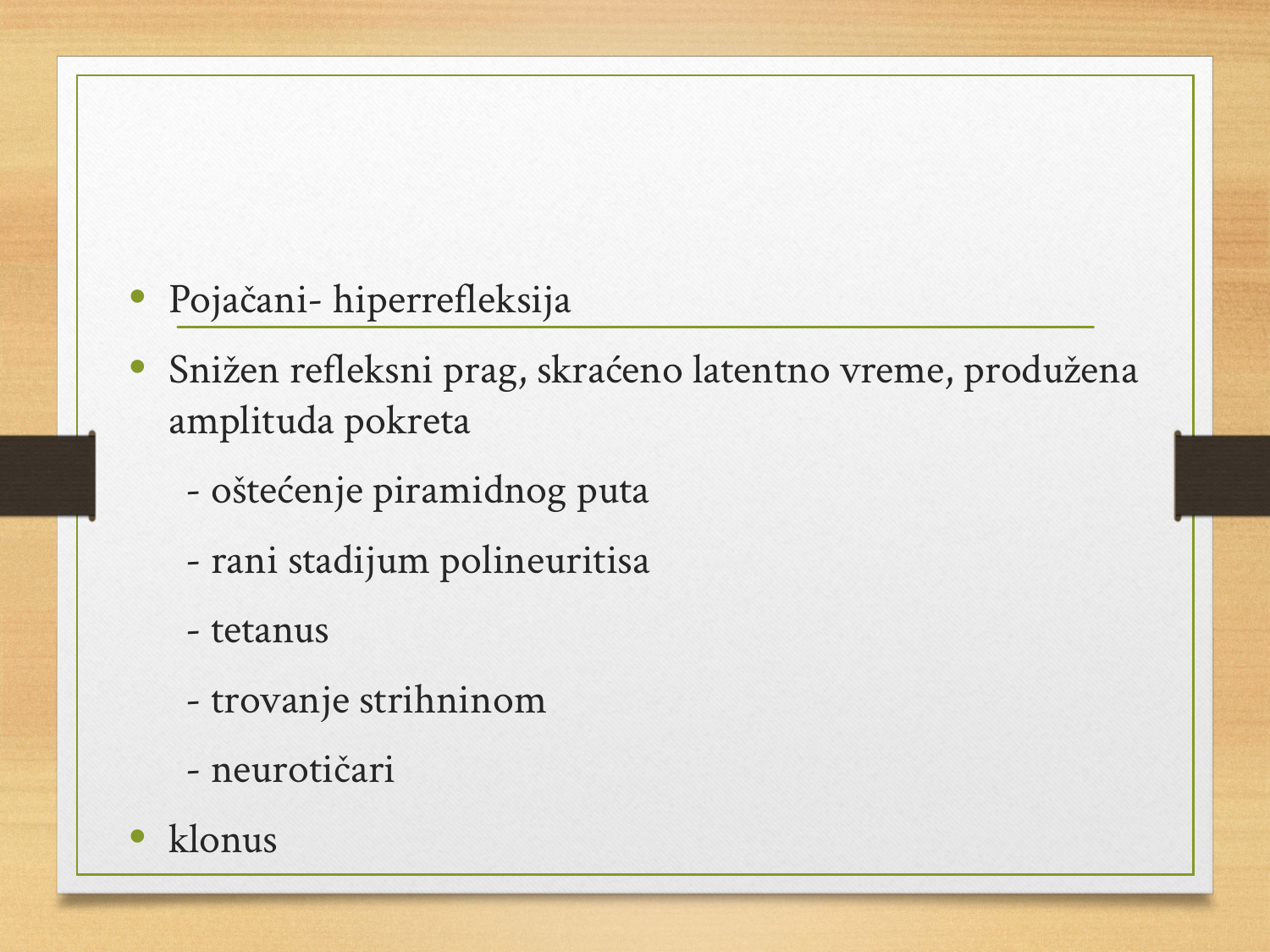

#
Pojačani- hiperrefleksija
Snižen refleksni prag, skraćeno latentno vreme, produžena amplituda pokreta
      - oštećenje piramidnog puta
      - rani stadijum polineuritisa
      - tetanus
      - trovanje strihninom
      - neurotičari
klonus